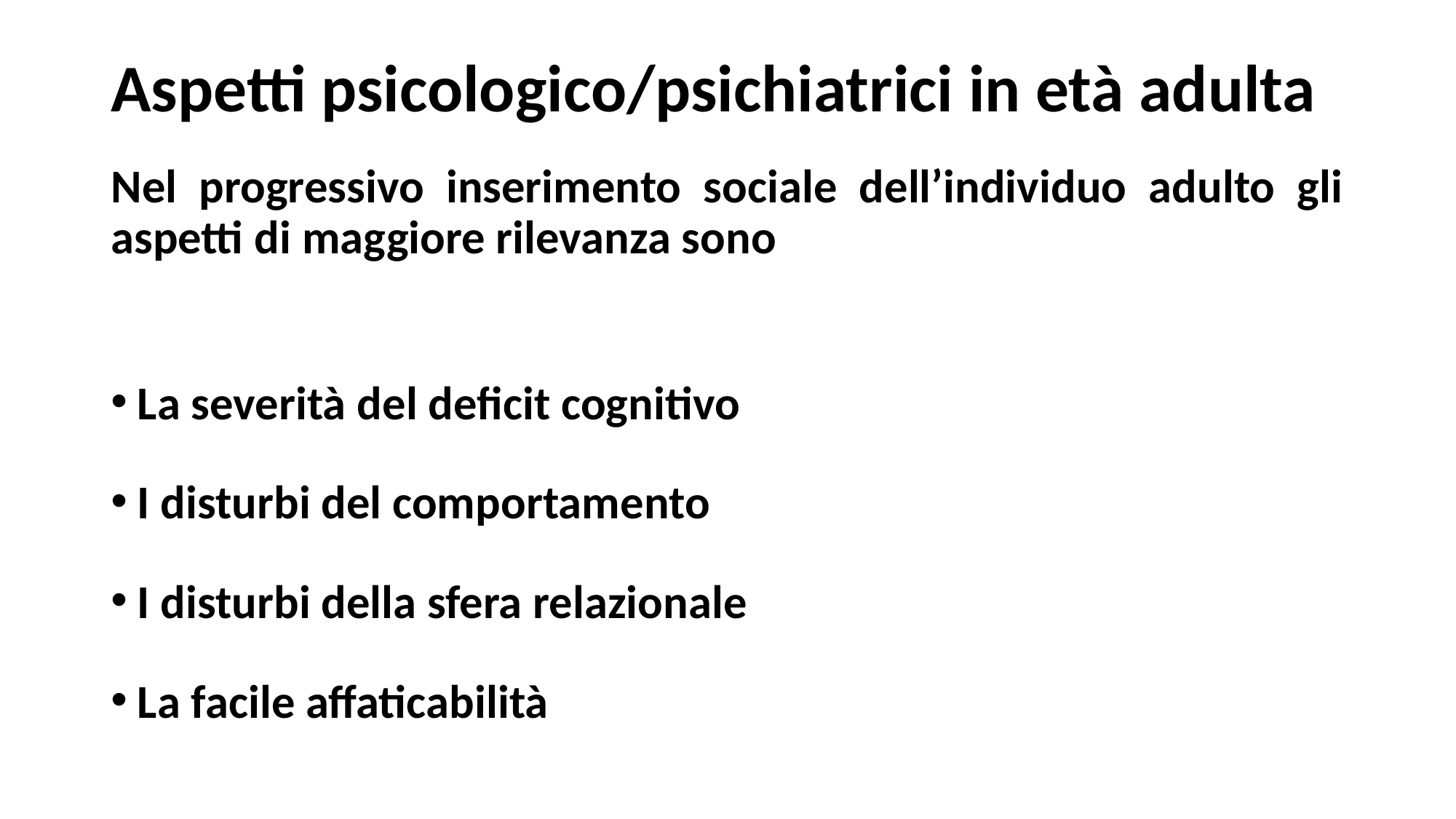

# Aspetti psicologico/psichiatrici in età adulta
Nel progressivo inserimento sociale dell’individuo adulto gli aspetti di maggiore rilevanza sono

La severità del deficit cognitivo
I disturbi del comportamento
I disturbi della sfera relazionale
La facile affaticabilità